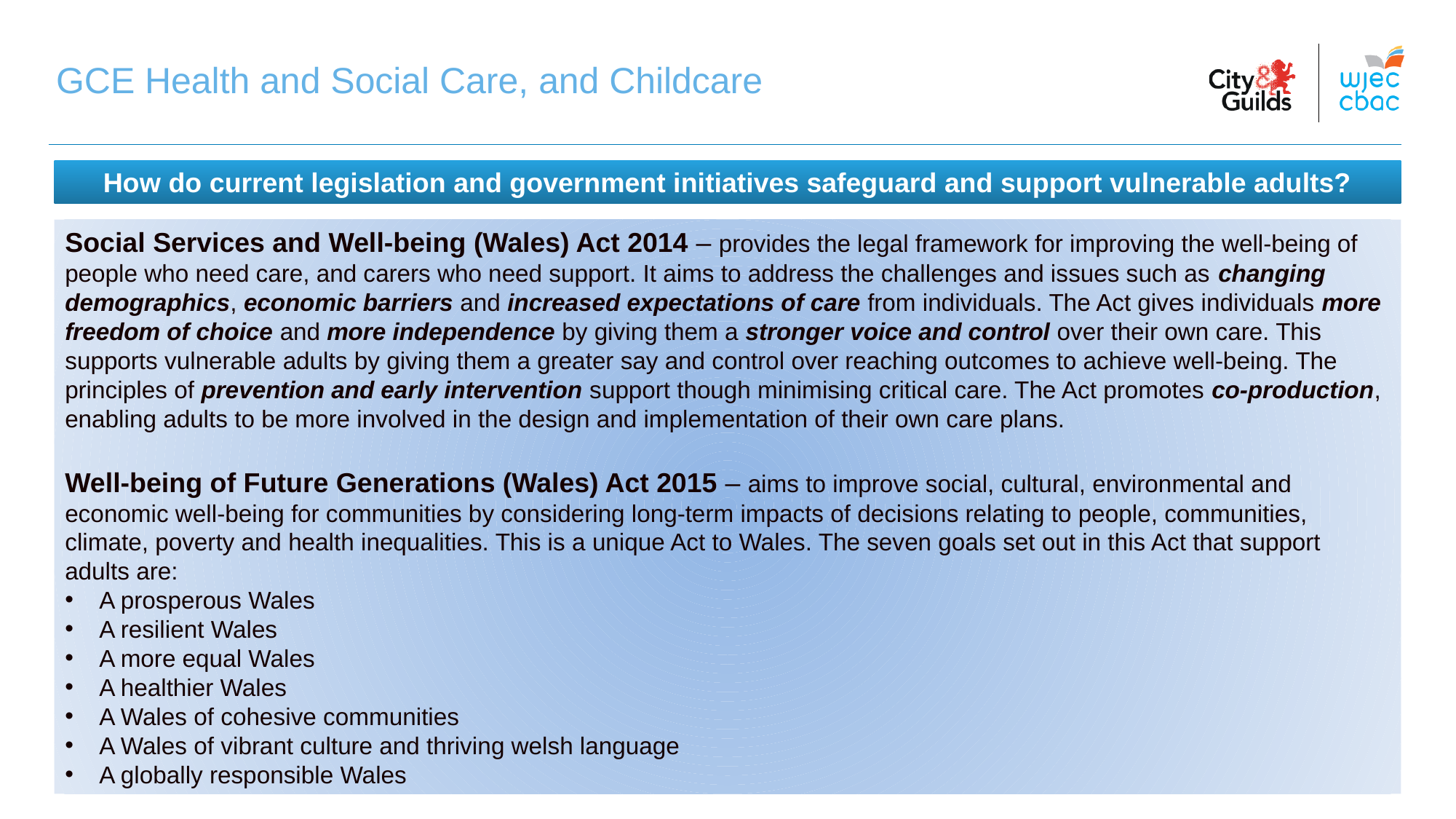

GCE Health and Social Care, and Childcare
How do current legislation and government initiatives safeguard and support vulnerable adults?
Social Services and Well-being (Wales) Act 2014 – provides the legal framework for improving the well-being of people who need care, and carers who need support. It aims to address the challenges and issues such as changing demographics, economic barriers and increased expectations of care from individuals. The Act gives individuals more freedom of choice and more independence by giving them a stronger voice and control over their own care. This supports vulnerable adults by giving them a greater say and control over reaching outcomes to achieve well-being. The principles of prevention and early intervention support though minimising critical care. The Act promotes co-production, enabling adults to be more involved in the design and implementation of their own care plans.

Well-being of Future Generations (Wales) Act 2015 – aims to improve social, cultural, environmental and economic well-being for communities by considering long-term impacts of decisions relating to people, communities, climate, poverty and health inequalities. This is a unique Act to Wales. The seven goals set out in this Act that support adults are:
A prosperous Wales
A resilient Wales
A more equal Wales
A healthier Wales
A Wales of cohesive communities
A Wales of vibrant culture and thriving welsh language
A globally responsible Wales